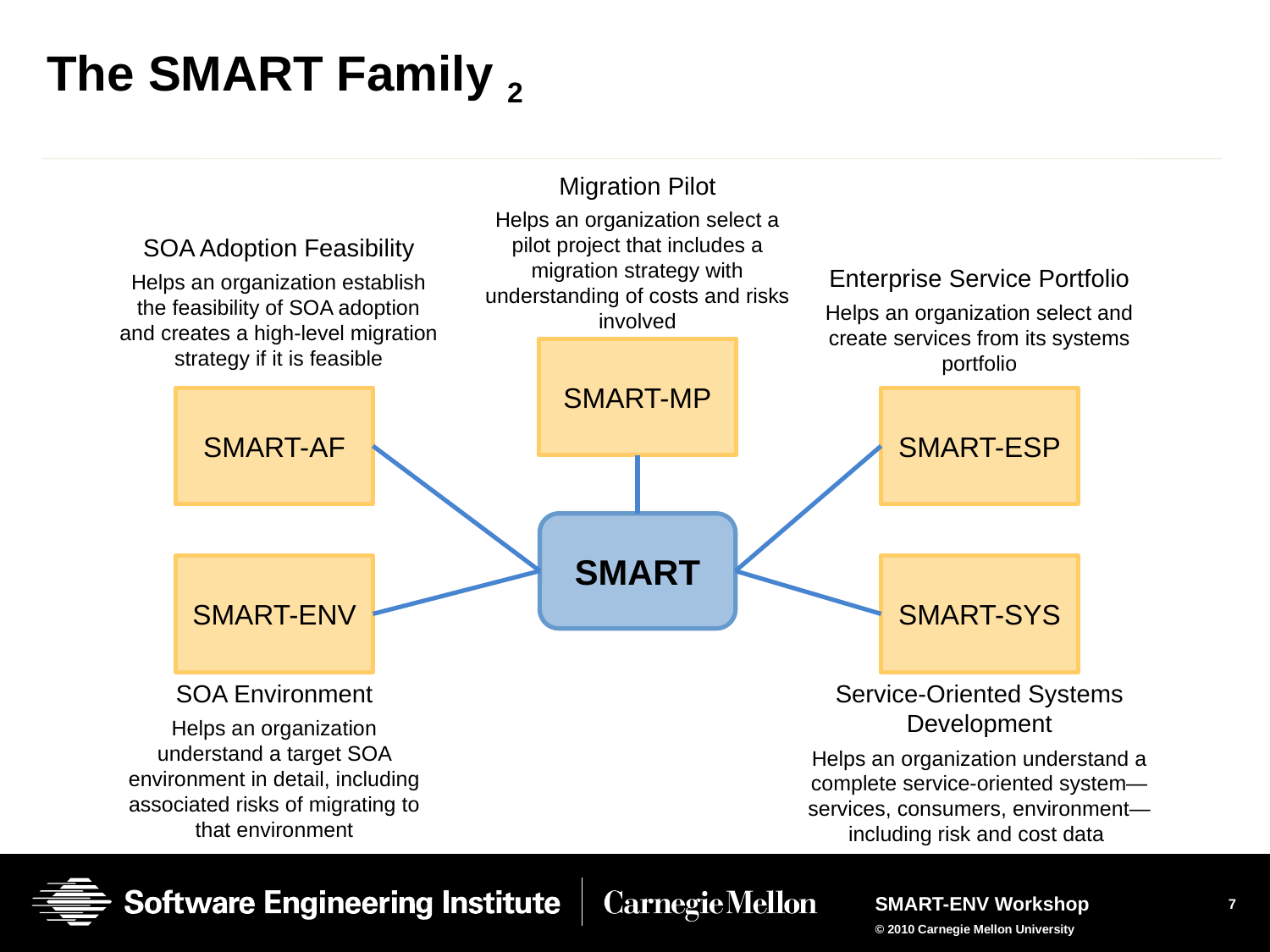

# The SMART Family 2
Migration Pilot
Helps an organization select a pilot project that includes a migration strategy with understanding of costs and risks involved
SOA Adoption Feasibility
Helps an organization establish the feasibility of SOA adoption and creates a high-level migration strategy if it is feasible
Enterprise Service Portfolio
Helps an organization select and create services from its systems portfolio
SMART-MP
SMART-AF
SMART-ESP
SMART
SMART-ENV
SMART-SYS
SOA Environment
Helps an organization understand a target SOA environment in detail, including associated risks of migrating to that environment
Service-Oriented Systems Development
Helps an organization understand a complete service-oriented system—services, consumers, environment—including risk and cost data